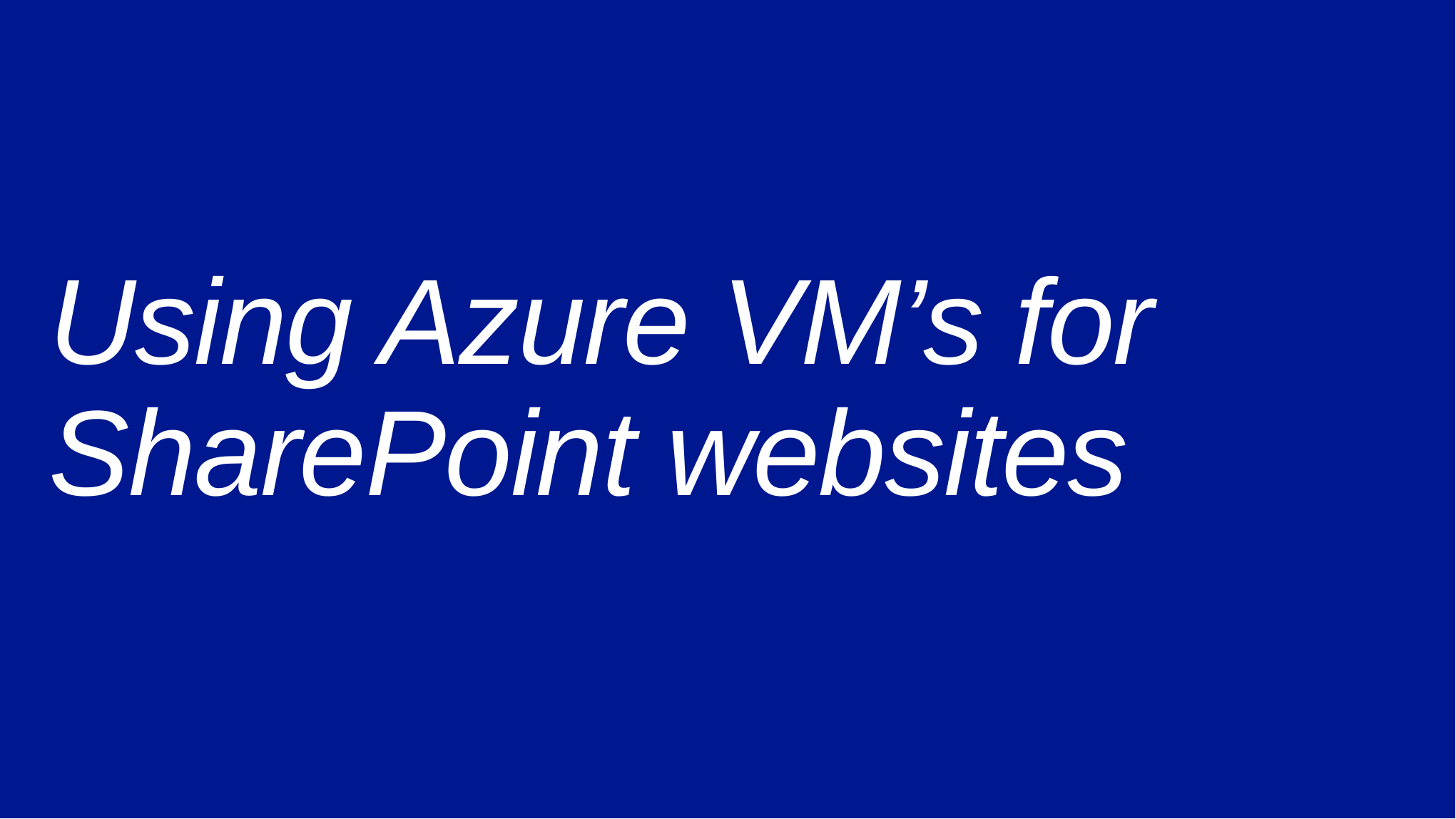

# Using Azure VM’s for SharePoint websites